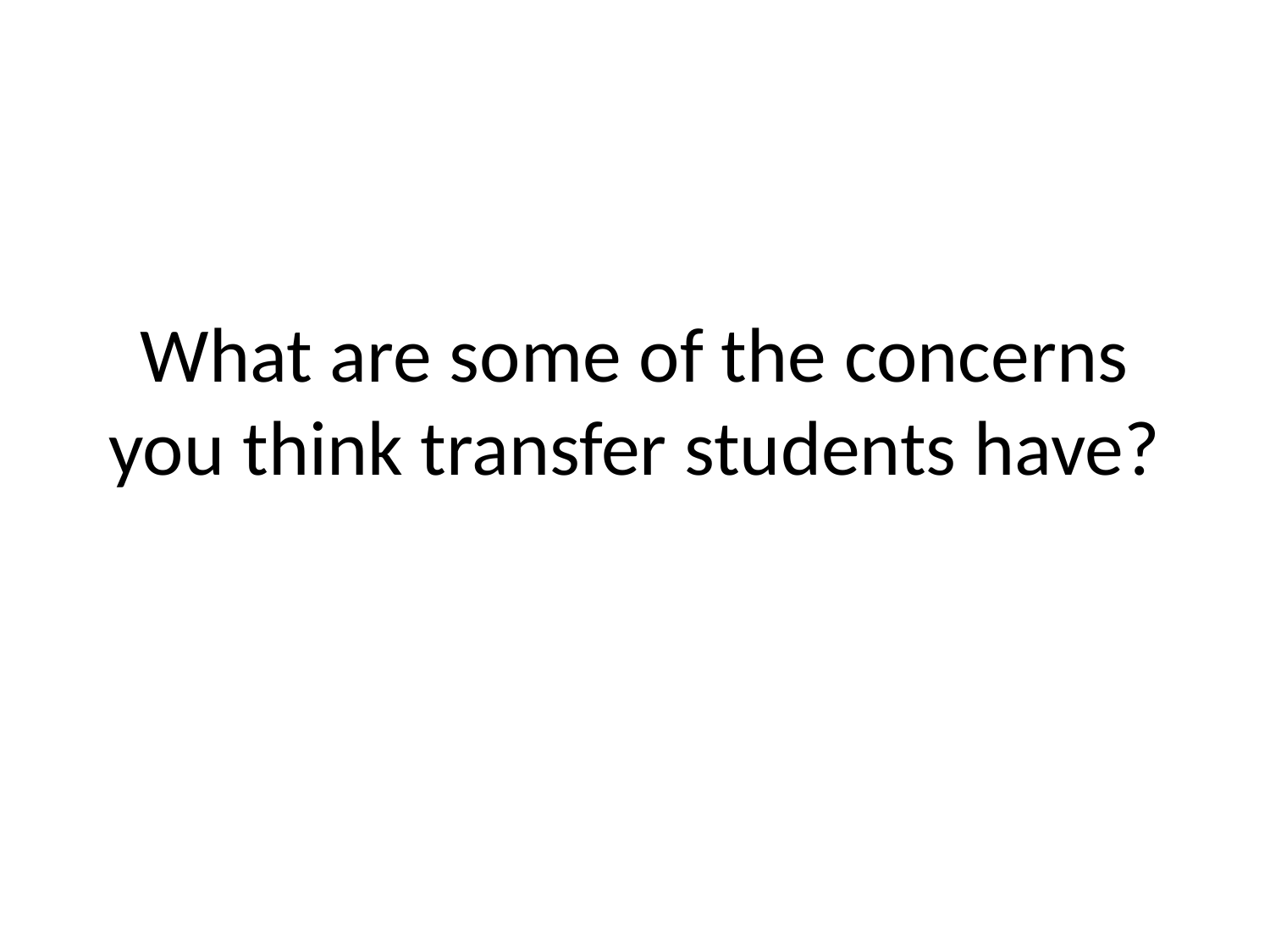

# What are some of the concerns you think transfer students have?